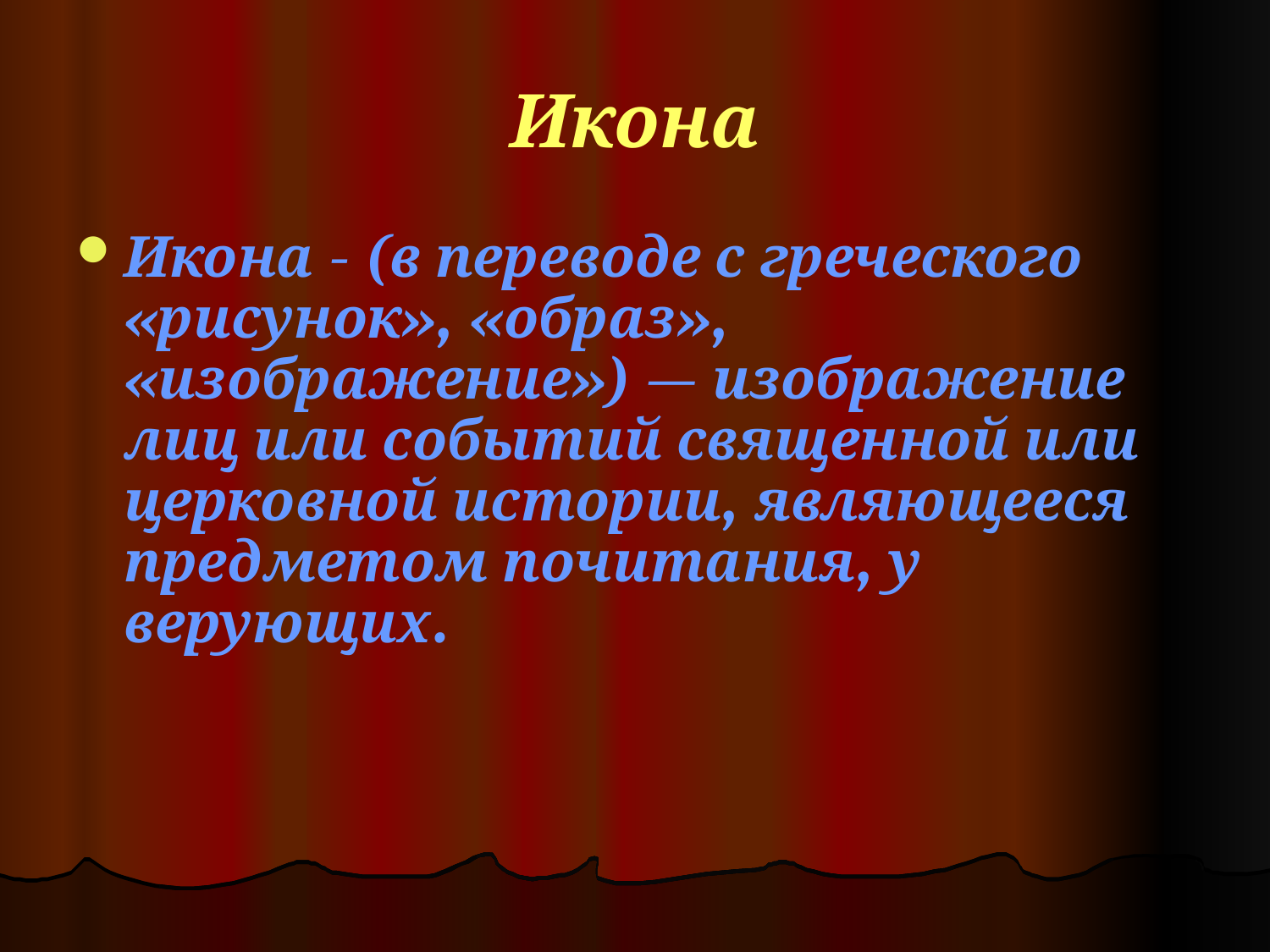

# Икона
Икона - (в переводе с греческого «рисунок», «образ», «изображение») — изображение лиц или событий священной или церковной истории, являющееся предметом почитания, у верующих.